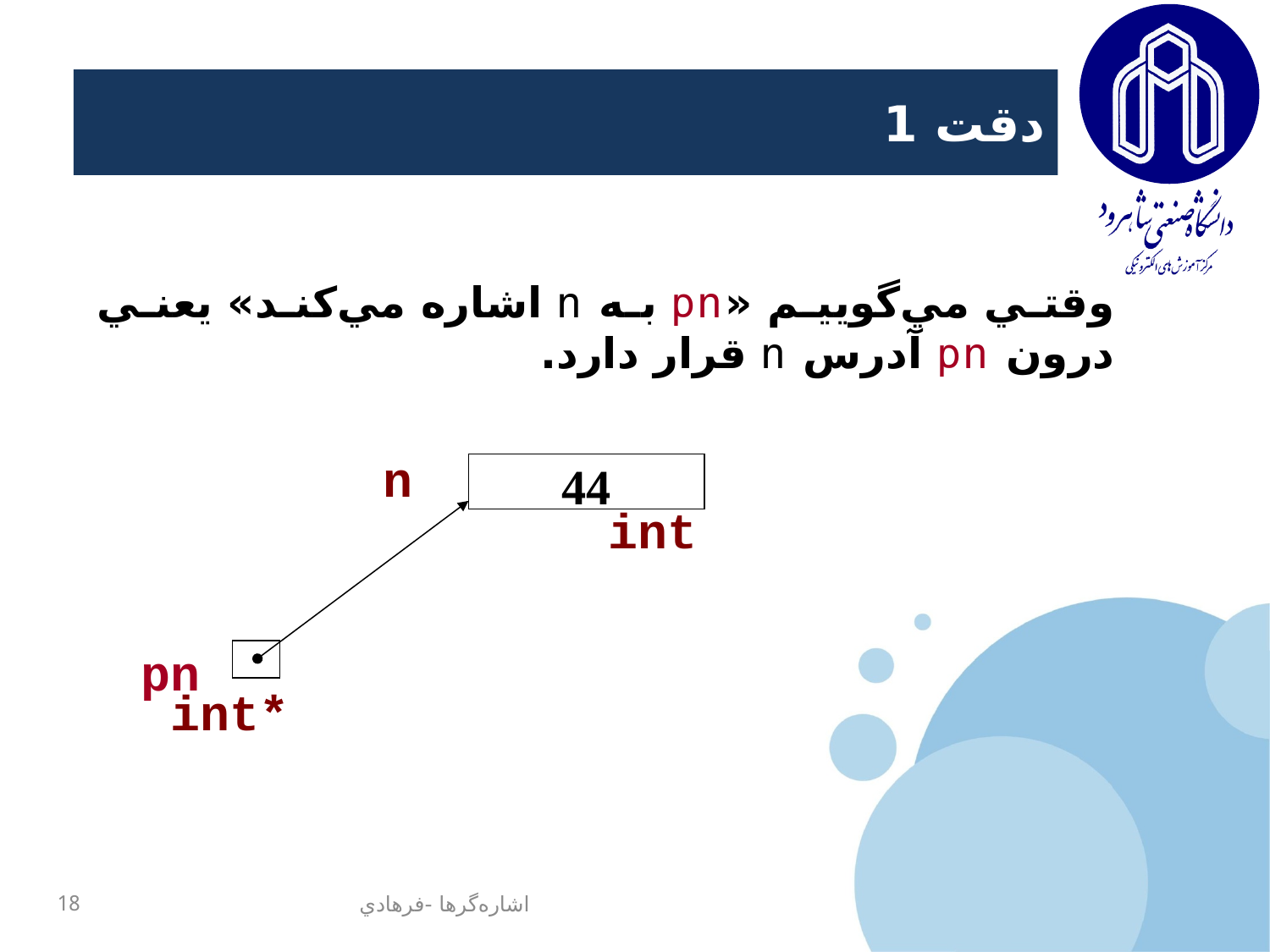

# دقت 1
وقتي مي‌گوييم «pn به n اشاره مي‌کند» يعني درون pn آدرس n قرار دارد.
n
44
int

pn

int*
18
اشاره‌گرها -فرهادي